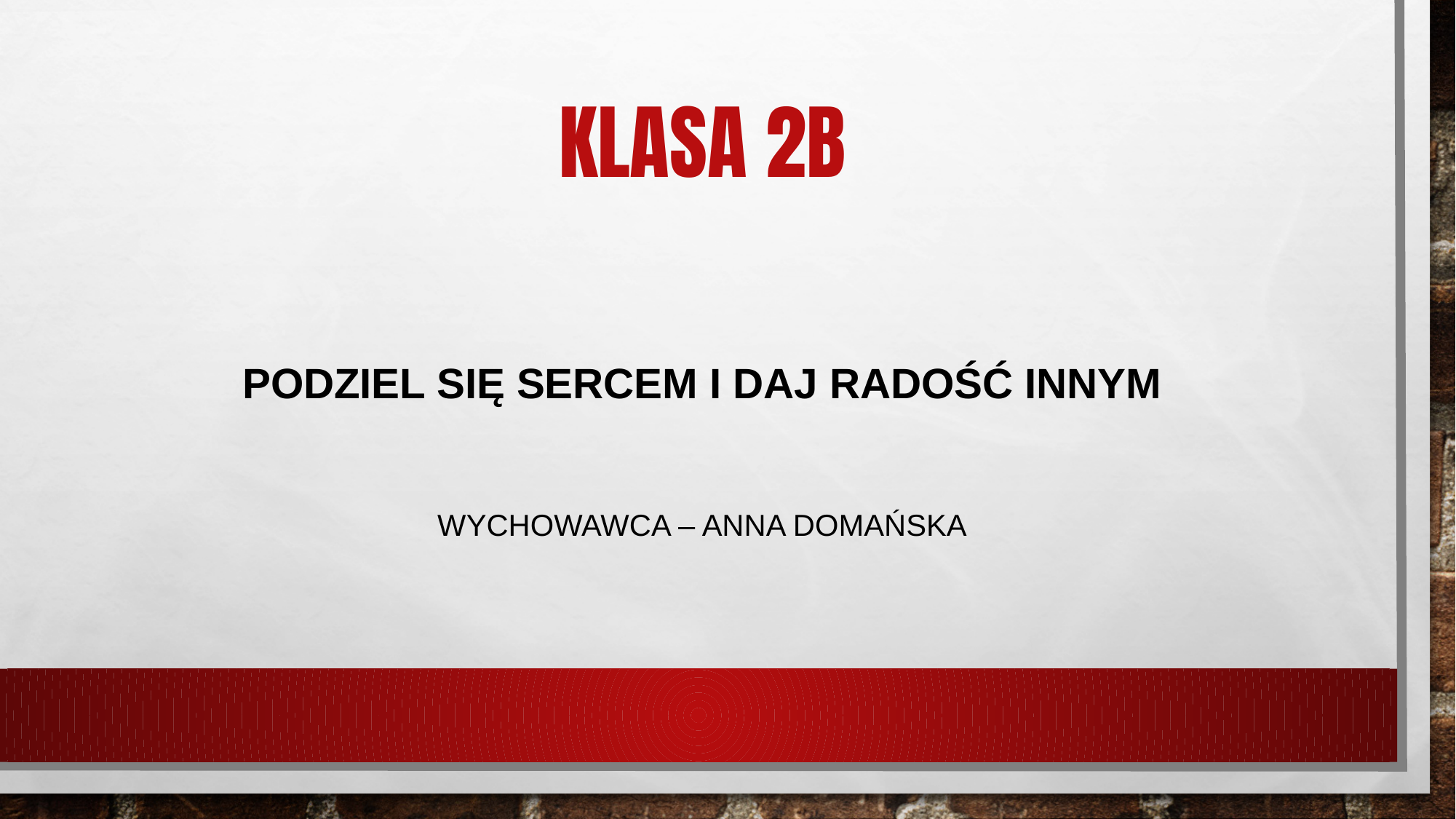

# Klasa 2b
Podziel się sercem i daj radość innym

wychowawca – anna domańska